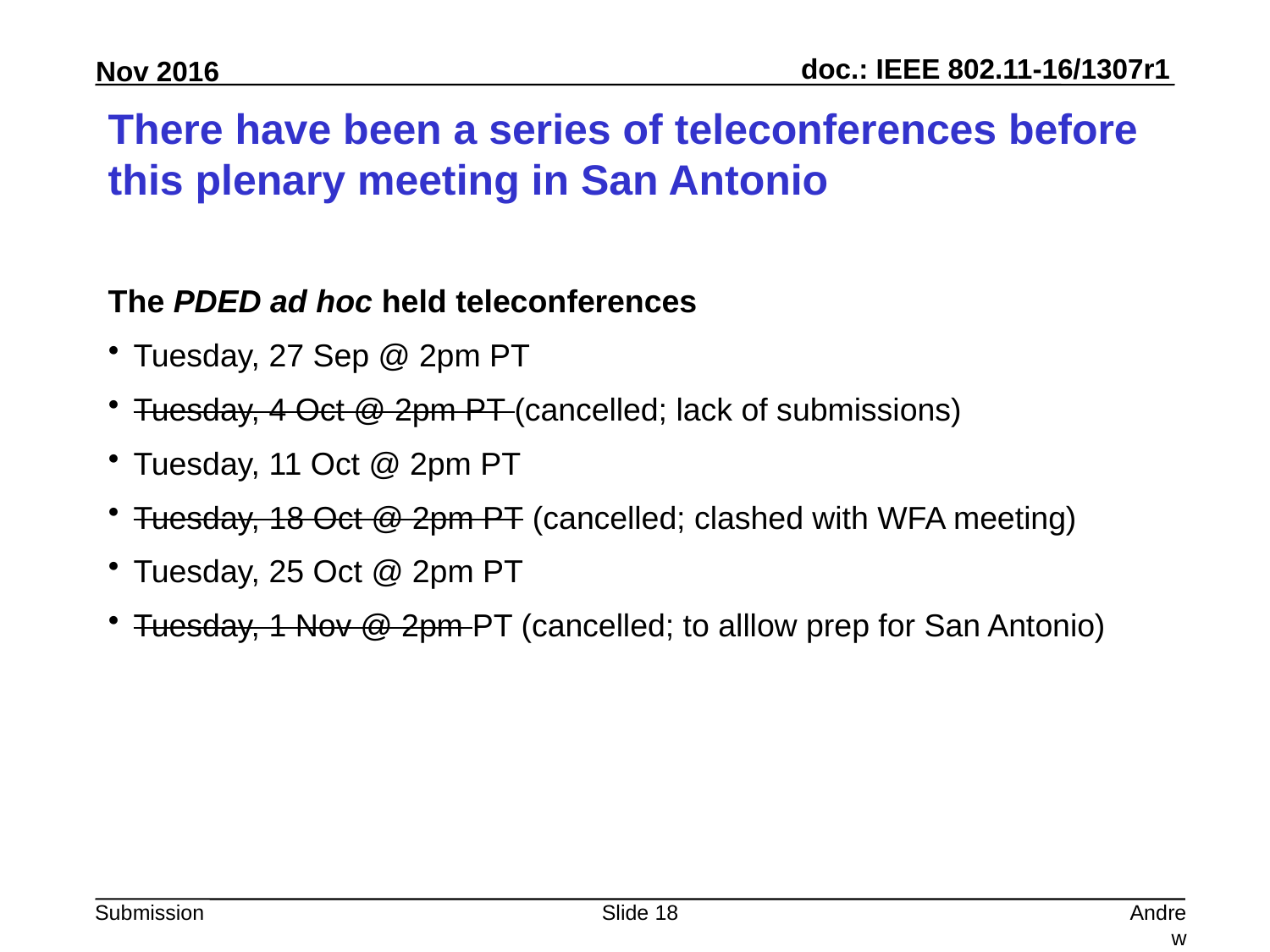

# There have been a series of teleconferences before this plenary meeting in San Antonio
The PDED ad hoc held teleconferences
Tuesday, 27 Sep @ 2pm PT
Tuesday, 4 Oct @ 2pm PT (cancelled; lack of submissions)
Tuesday, 11 Oct @ 2pm PT
Tuesday, 18 Oct @ 2pm PT (cancelled; clashed with WFA meeting)
Tuesday, 25 Oct @ 2pm PT
Tuesday, 1 Nov @ 2pm PT (cancelled; to alllow prep for San Antonio)

Slide 18
Andrew Myles, Cisco